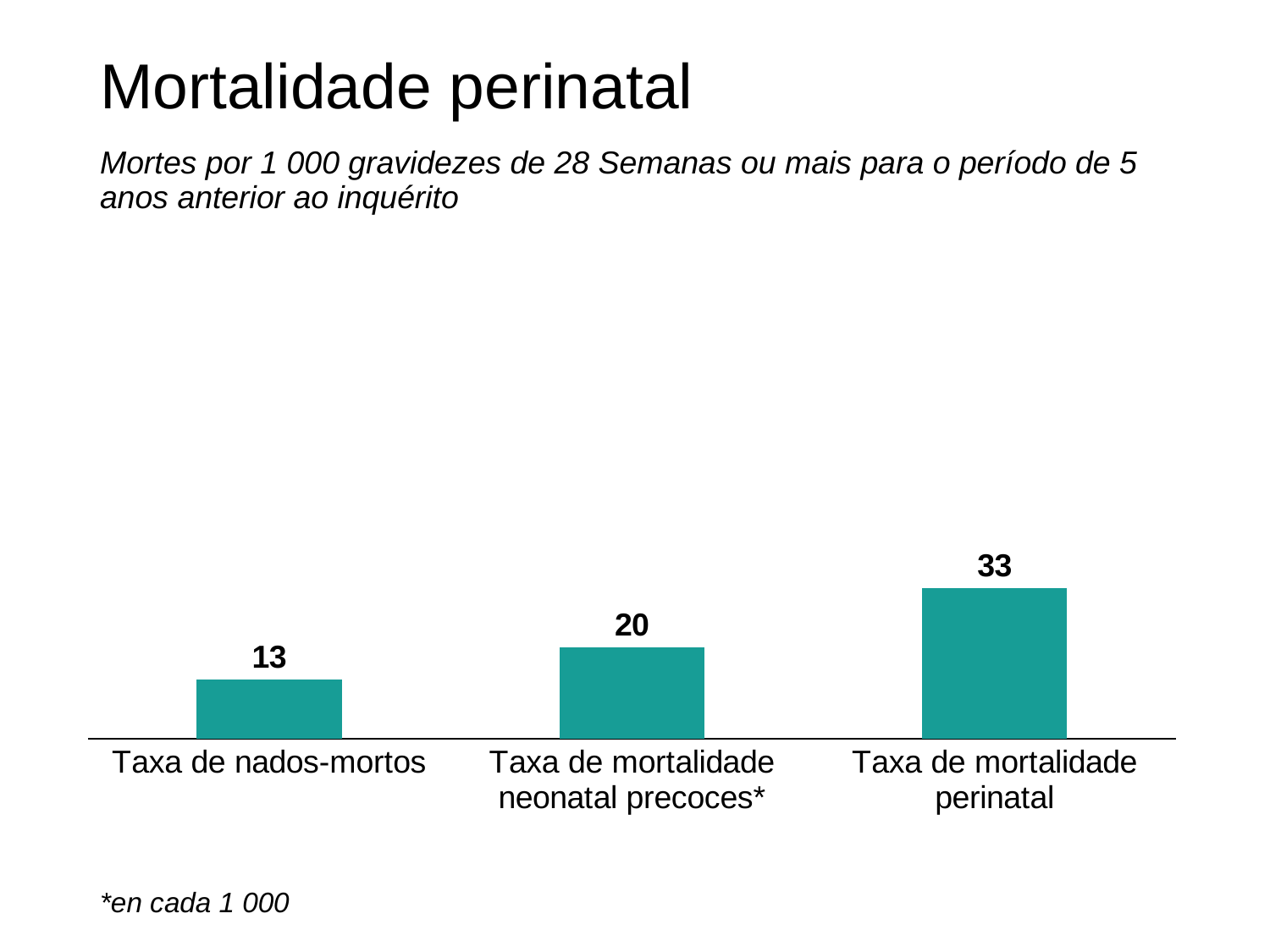

# Mortalidade perinatal
Mortes por 1 000 gravidezes de 28 Semanas ou mais para o período de 5 anos anterior ao inquérito

### Chart

| Category |  |
|---|---|
| Taxa de nados-mortos | 13.0 |
| Taxa de mortalidade neonatal precoces* | 20.0 |
| Taxa de mortalidade perinatal | 33.0 |
*en cada 1 000